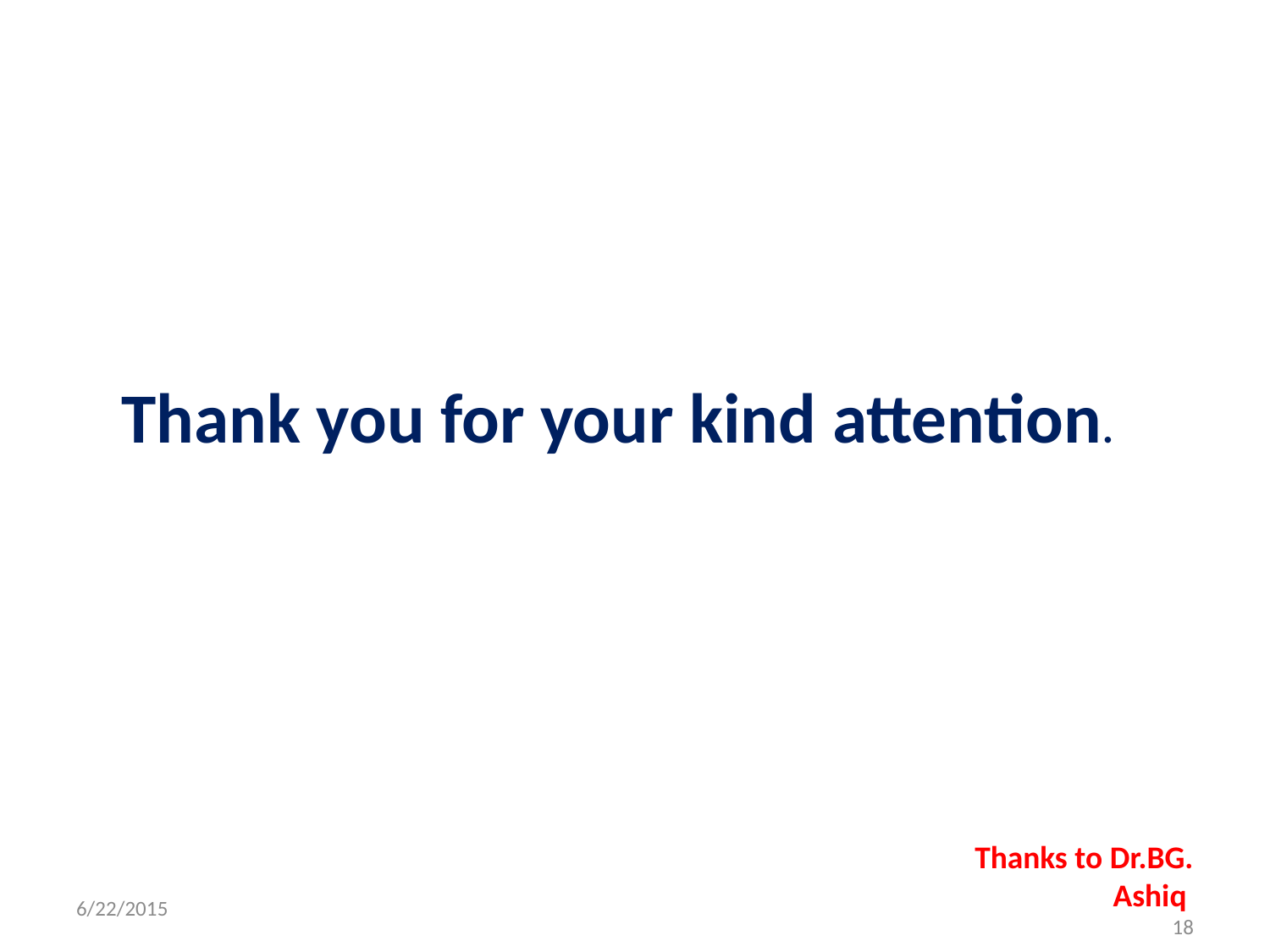

Thank you for your kind attention.
Thanks to Dr.BG. Ashiq
                     18
6/22/2015